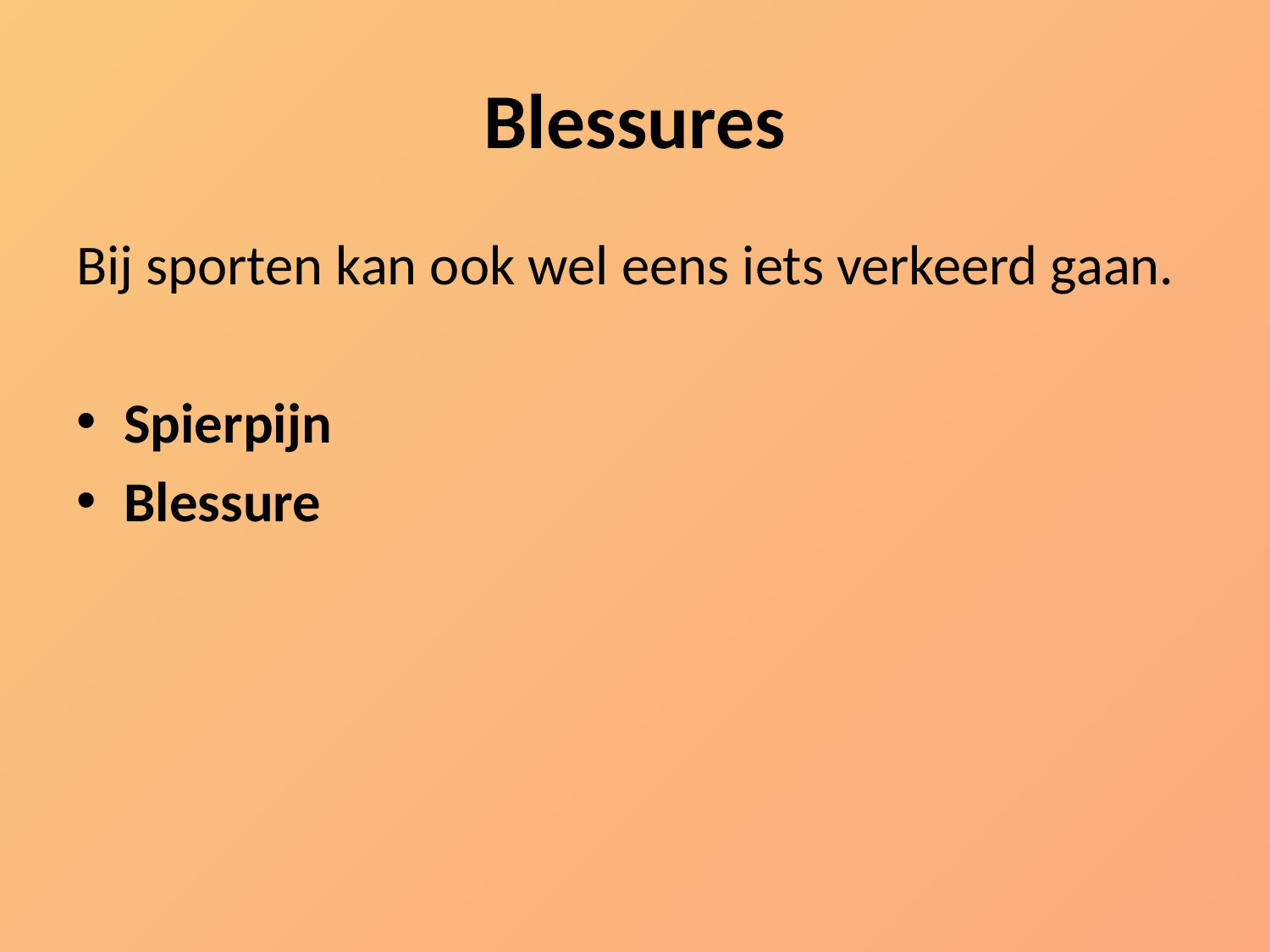

# Blessures
Bij sporten kan ook wel eens iets verkeerd gaan.

Spierpijn
Blessure